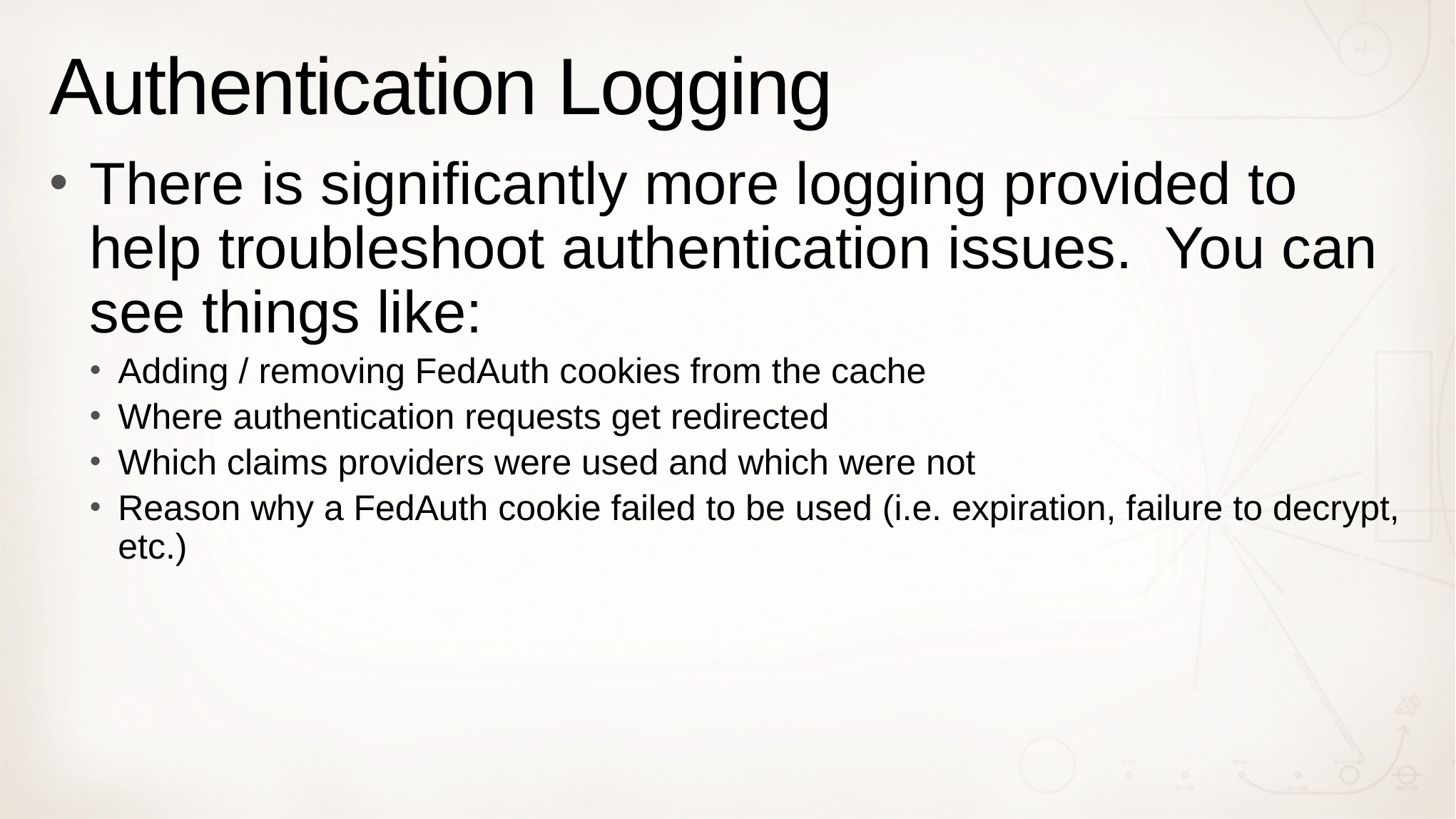

# Authentication Logging
There is significantly more logging provided to help troubleshoot authentication issues.  You can see things like:
Adding / removing FedAuth cookies from the cache
Where authentication requests get redirected
Which claims providers were used and which were not
Reason why a FedAuth cookie failed to be used (i.e. expiration, failure to decrypt, etc.)